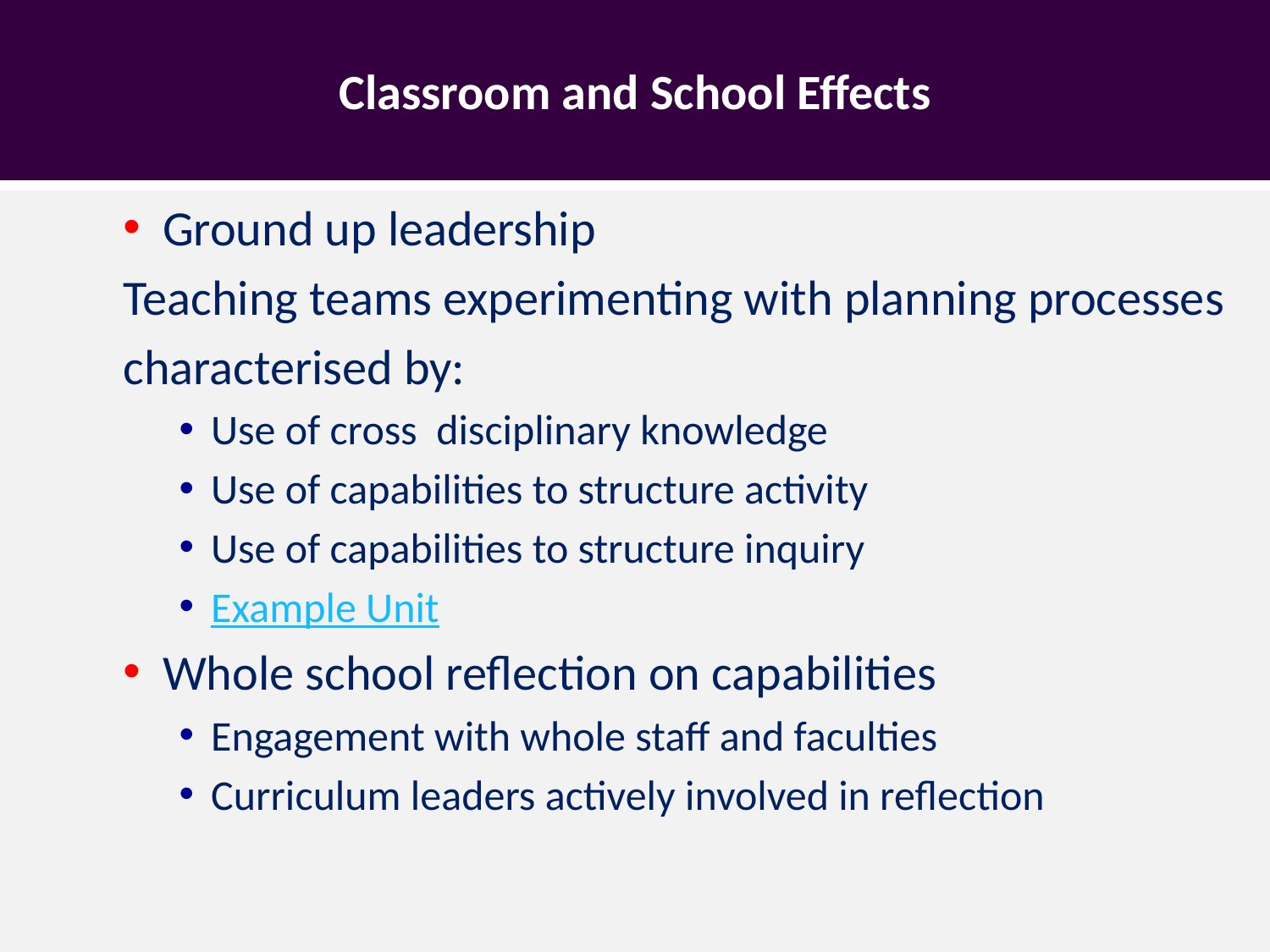

# Classroom and School Effects
Ground up leadership
Teaching teams experimenting with planning processes
characterised by:
Use of cross  disciplinary knowledge
Use of capabilities to structure activity
Use of capabilities to structure inquiry
Example Unit
Whole school reflection on capabilities
Engagement with whole staff and faculties
Curriculum leaders actively involved in reflection